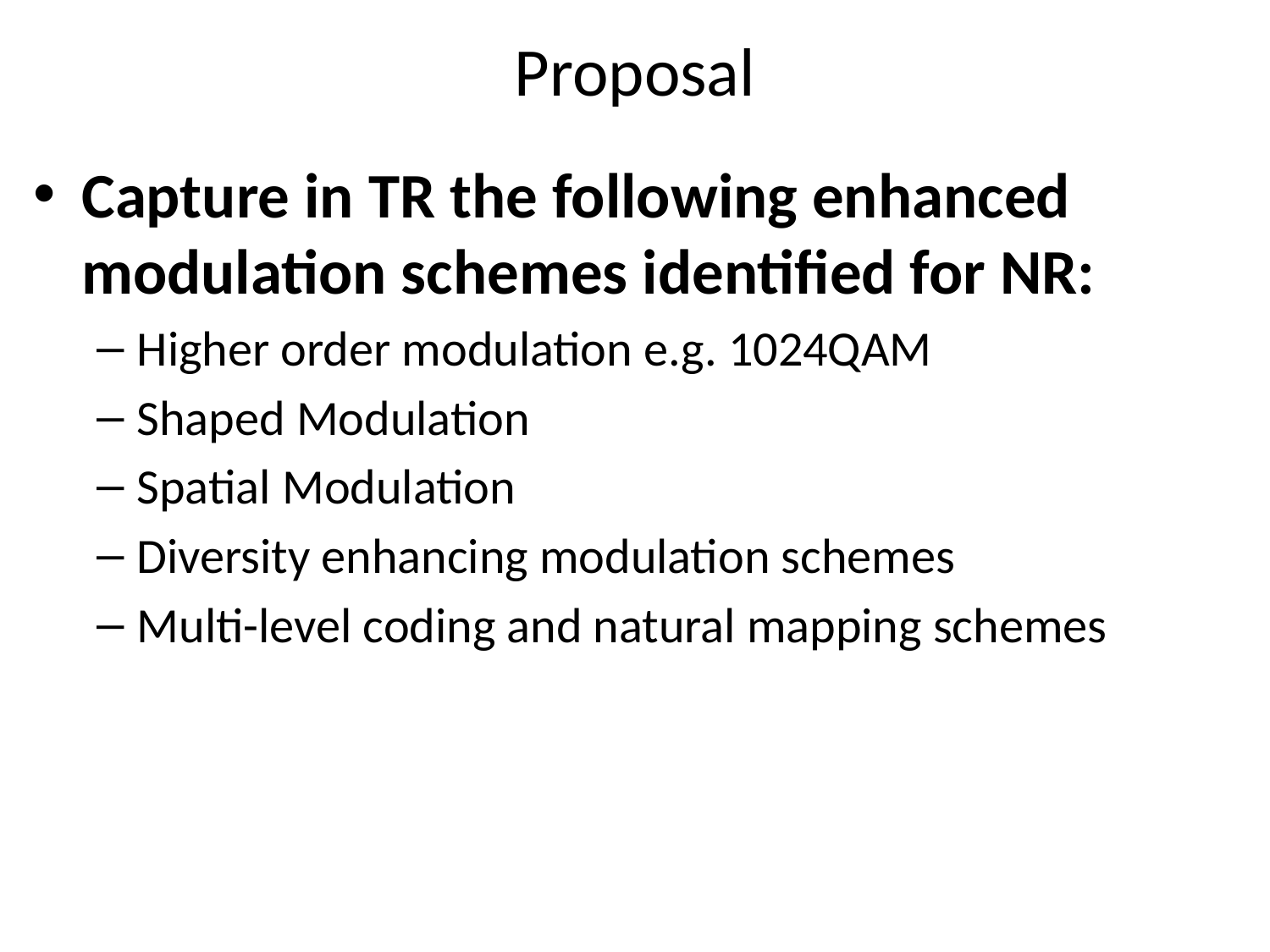

# Proposal
Capture in TR the following enhanced modulation schemes identified for NR:
Higher order modulation e.g. 1024QAM
Shaped Modulation
Spatial Modulation
Diversity enhancing modulation schemes
Multi-level coding and natural mapping schemes